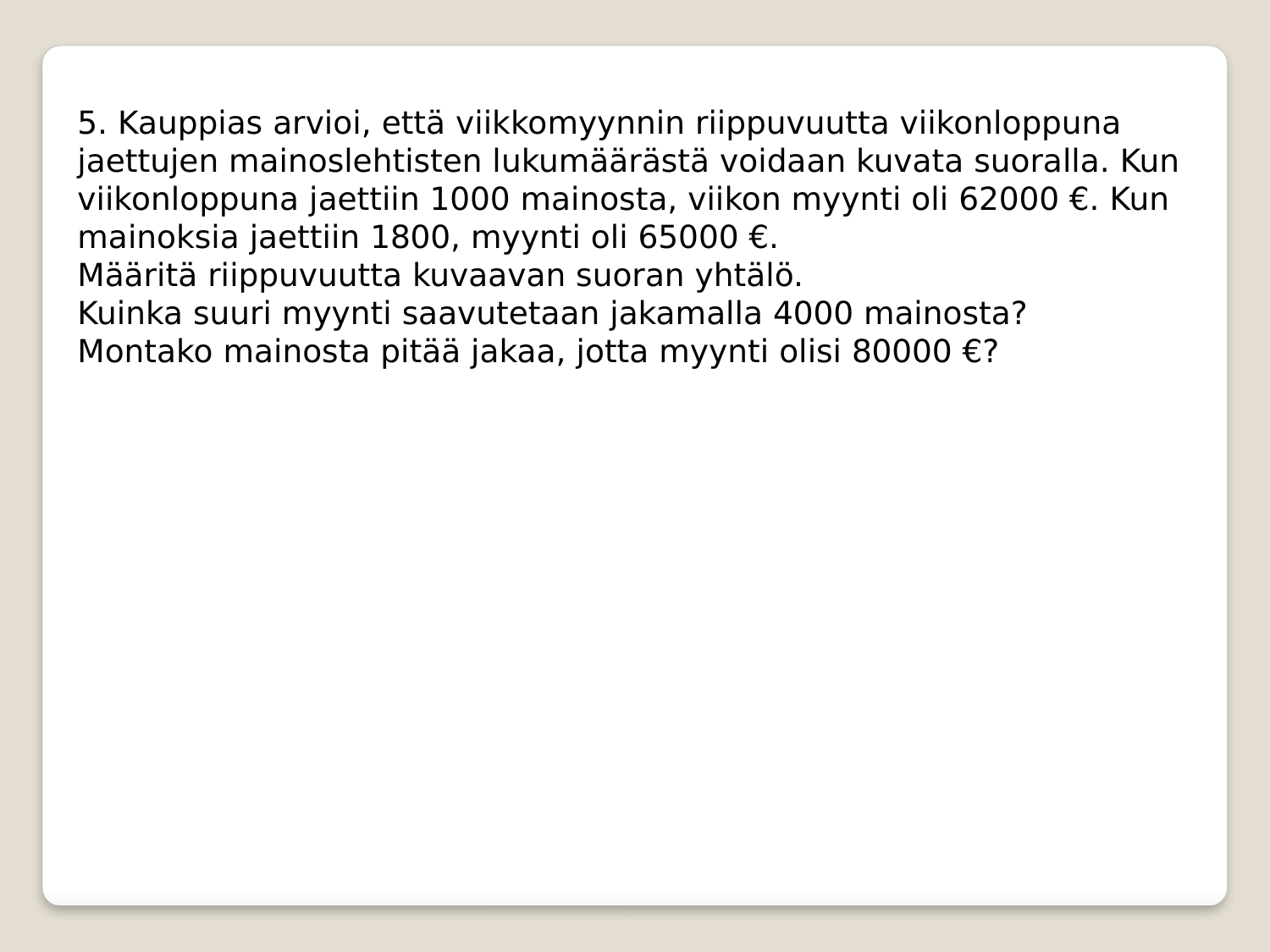

5. Kauppias arvioi, että viikkomyynnin riippuvuutta viikonloppuna jaettujen mainoslehtisten lukumäärästä voidaan kuvata suoralla. Kun viikonloppuna jaettiin 1000 mainosta, viikon myynti oli 62000 €. Kun mainoksia jaettiin 1800, myynti oli 65000 €.
Määritä riippuvuutta kuvaavan suoran yhtälö.
Kuinka suuri myynti saavutetaan jakamalla 4000 mainosta?
Montako mainosta pitää jakaa, jotta myynti olisi 80000 €?